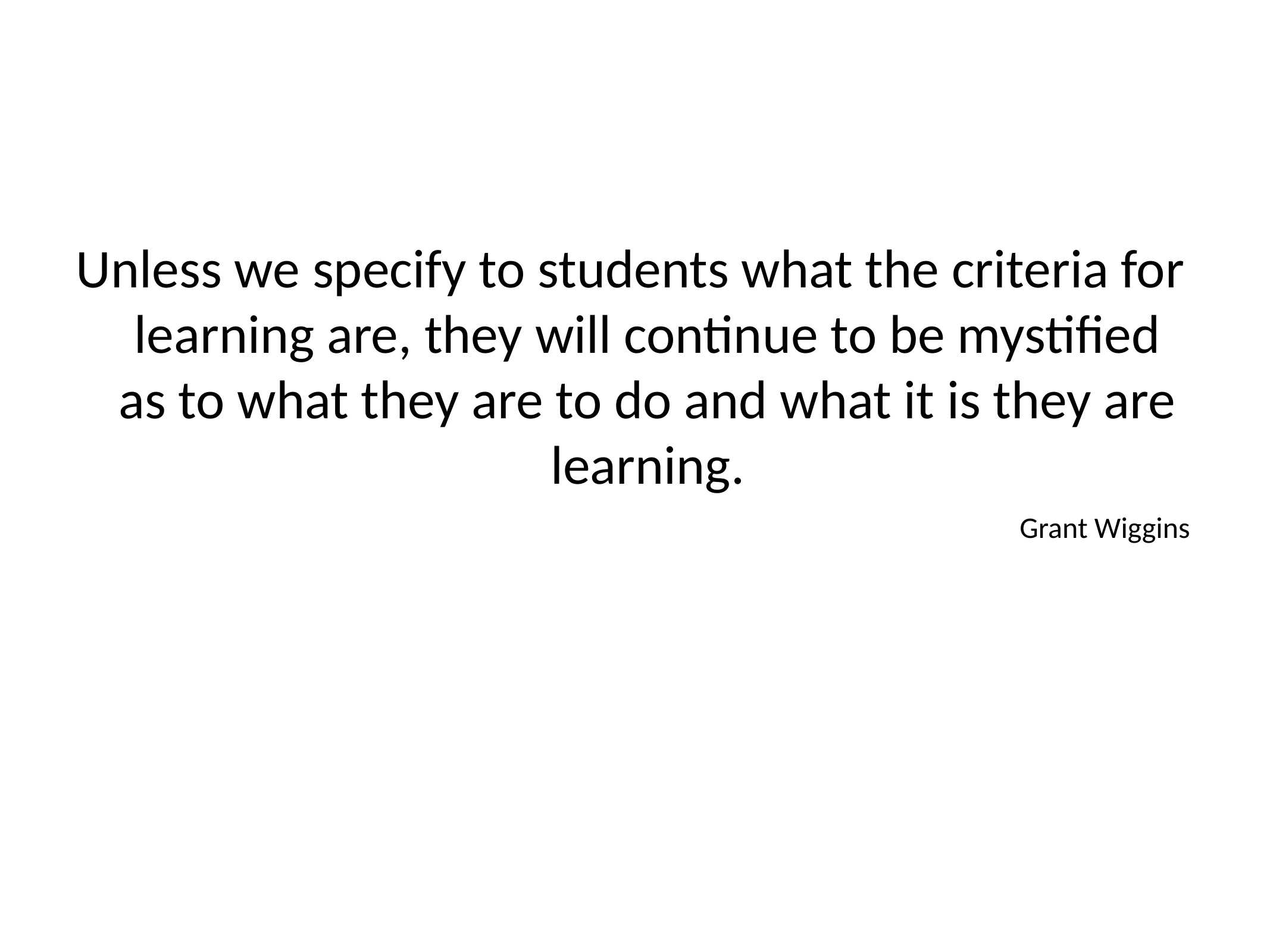

Unless we specify to students what the criteria for learning are, they will continue to be mystified as to what they are to do and what it is they are learning.
Grant Wiggins